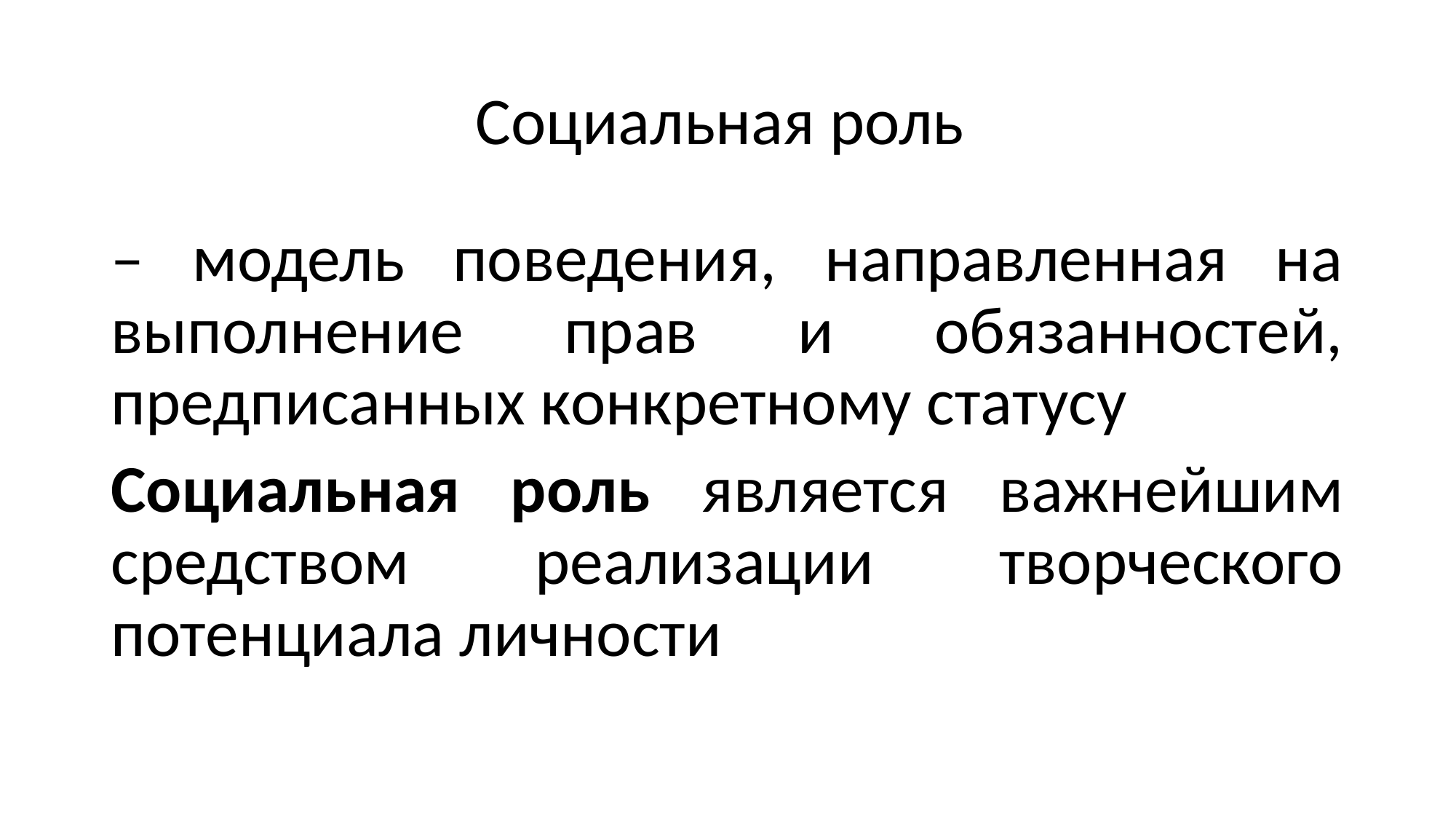

# Социальная роль
– модель поведения, направленная на выполнение прав и обязанностей, предписанных конкретному статусу
Социальная роль является важнейшим средством реализации творческого потенциала личности